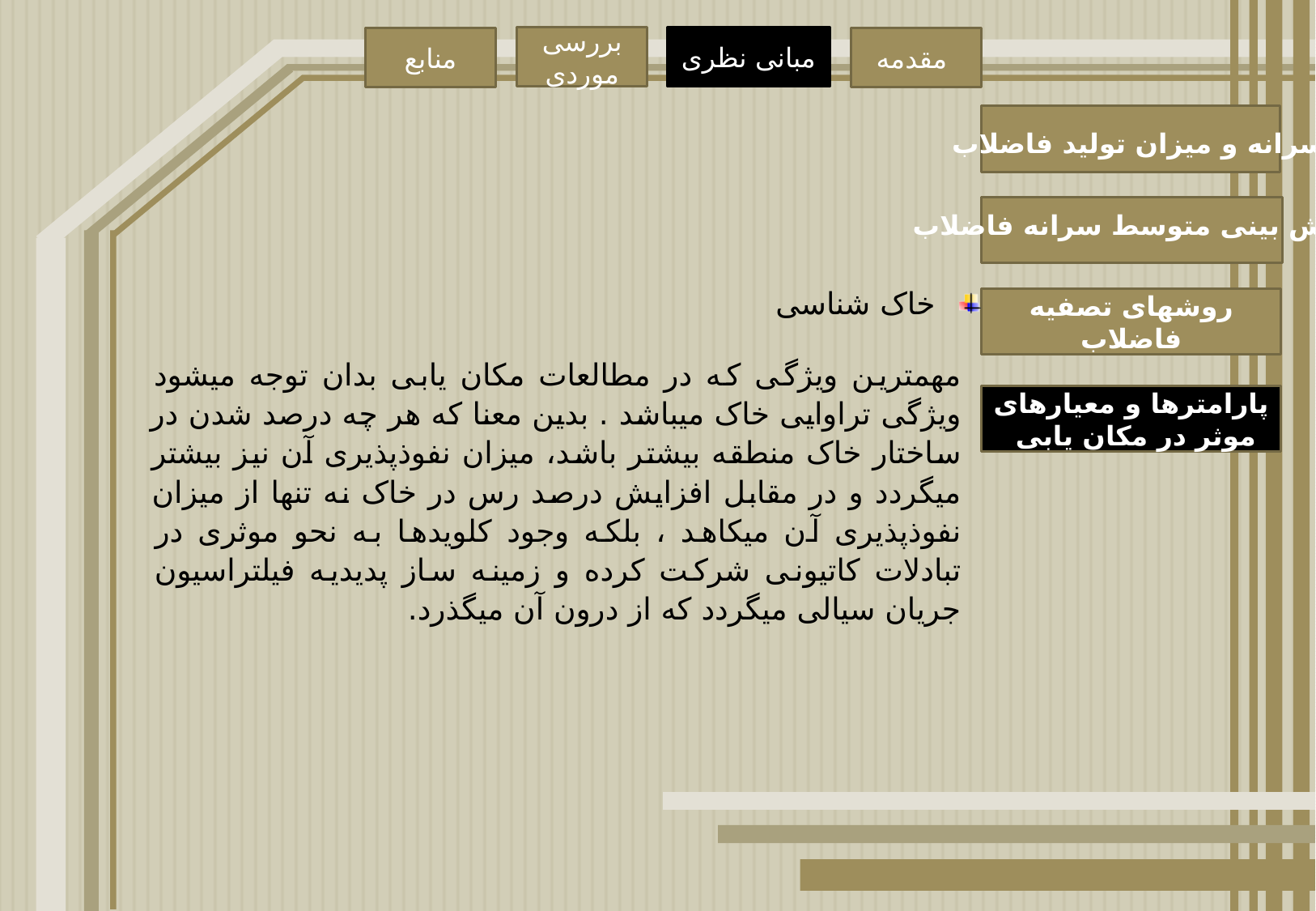

بررسی موردی
مبانی نظری
منابع
مقدمه

سرانه و میزان تولید فاضلاب
پیش بینی متوسط سرانه فاضلاب
خاک شناسی
روشهای تصفیه فاضلاب
مهمترین ویژگی که در مطالعات مکان یابی بدان توجه میشود ویژگی تراوایی خاک میباشد . بدین معنا که هر چه درصد شدن در ساختار خاک منطقه بیشتر باشد، میزان نفوذپذیری آن نیز بیشتر میگردد و در مقابل افزایش درصد رس در خاک نه تنها از میزان نفوذپذیری آن میکاهد ، بلکه وجود کلویدها به نحو موثری در تبادلات کاتیونی شرکت کرده و زمینه ساز پدیدیه فیلتراسیون جریان سیالی میگردد که از درون آن میگذرد.
پارامترها و معیارهای موثر در مکان یابی